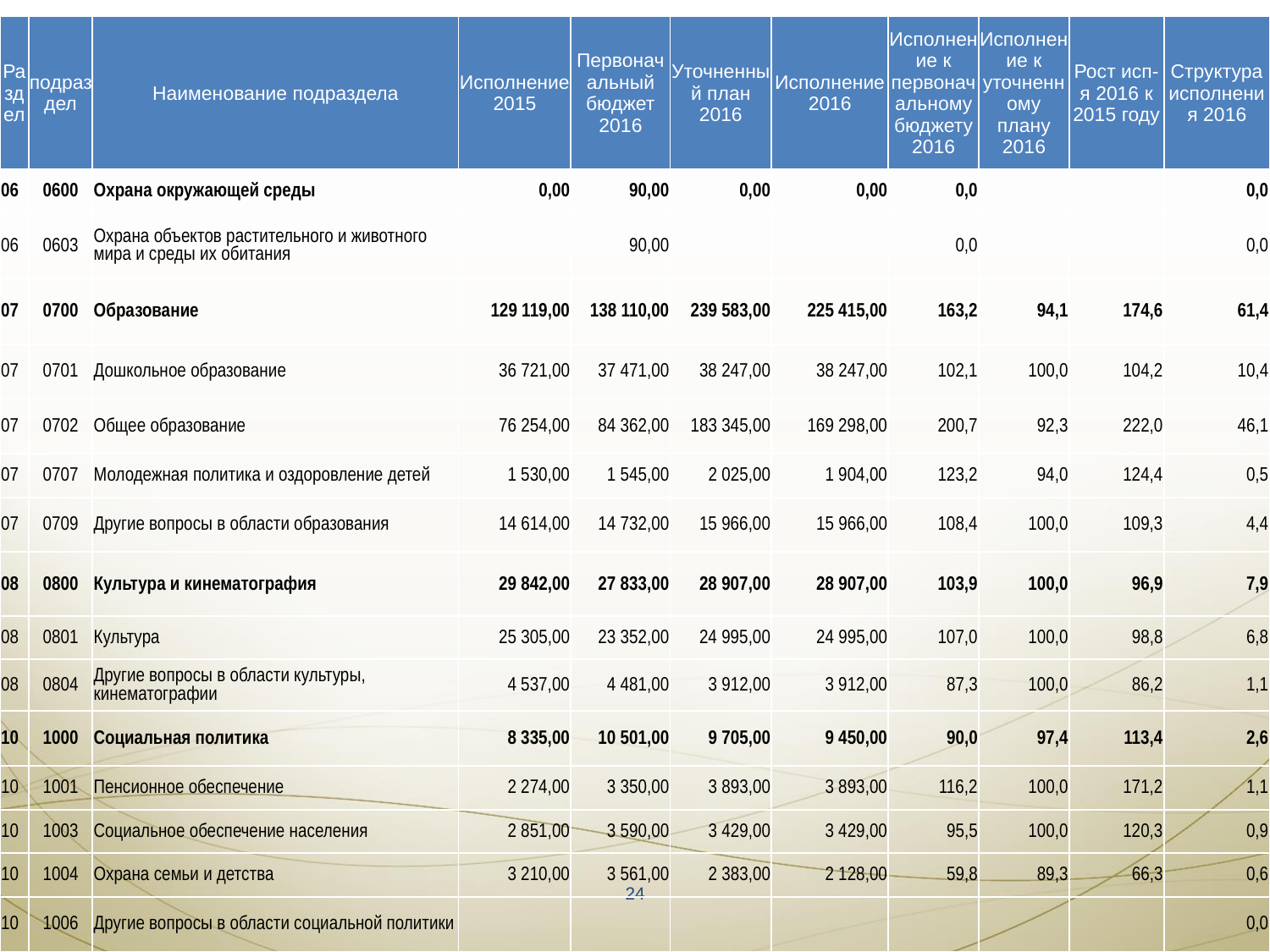

| Раздел | подраздел | Наименование подраздела | Исполнение 2015 | Первоначальный бюджет 2016 | Уточненный план 2016 | Исполнение 2016 | Исполнение к первоначальному бюджету 2016 | Исполнение к уточненному плану 2016 | Рост исп-я 2016 к 2015 году | Структура исполнения 2016 |
| --- | --- | --- | --- | --- | --- | --- | --- | --- | --- | --- |
| 06 | 0600 | Охрана окружающей среды | 0,00 | 90,00 | 0,00 | 0,00 | 0,0 |  |  | 0,0 |
| 06 | 0603 | Охрана объектов растительного и животного мира и среды их обитания |  | 90,00 |  |  | 0,0 |  |  | 0,0 |
| 07 | 0700 | Образование | 129 119,00 | 138 110,00 | 239 583,00 | 225 415,00 | 163,2 | 94,1 | 174,6 | 61,4 |
| 07 | 0701 | Дошкольное образование | 36 721,00 | 37 471,00 | 38 247,00 | 38 247,00 | 102,1 | 100,0 | 104,2 | 10,4 |
| 07 | 0702 | Общее образование | 76 254,00 | 84 362,00 | 183 345,00 | 169 298,00 | 200,7 | 92,3 | 222,0 | 46,1 |
| 07 | 0707 | Молодежная политика и оздоровление детей | 1 530,00 | 1 545,00 | 2 025,00 | 1 904,00 | 123,2 | 94,0 | 124,4 | 0,5 |
| 07 | 0709 | Другие вопросы в области образования | 14 614,00 | 14 732,00 | 15 966,00 | 15 966,00 | 108,4 | 100,0 | 109,3 | 4,4 |
| 08 | 0800 | Культура и кинематография | 29 842,00 | 27 833,00 | 28 907,00 | 28 907,00 | 103,9 | 100,0 | 96,9 | 7,9 |
| 08 | 0801 | Культура | 25 305,00 | 23 352,00 | 24 995,00 | 24 995,00 | 107,0 | 100,0 | 98,8 | 6,8 |
| 08 | 0804 | Другие вопросы в области культуры, кинематографии | 4 537,00 | 4 481,00 | 3 912,00 | 3 912,00 | 87,3 | 100,0 | 86,2 | 1,1 |
| 10 | 1000 | Социальная политика | 8 335,00 | 10 501,00 | 9 705,00 | 9 450,00 | 90,0 | 97,4 | 113,4 | 2,6 |
| 10 | 1001 | Пенсионное обеспечение | 2 274,00 | 3 350,00 | 3 893,00 | 3 893,00 | 116,2 | 100,0 | 171,2 | 1,1 |
| 10 | 1003 | Социальное обеспечение населения | 2 851,00 | 3 590,00 | 3 429,00 | 3 429,00 | 95,5 | 100,0 | 120,3 | 0,9 |
| 10 | 1004 | Охрана семьи и детства | 3 210,00 | 3 561,00 | 2 383,00 | 2 128,00 | 59,8 | 89,3 | 66,3 | 0,6 |
| 10 | 1006 | Другие вопросы в области социальной политики |  |  |  |  |  |  |  | 0,0 |
24